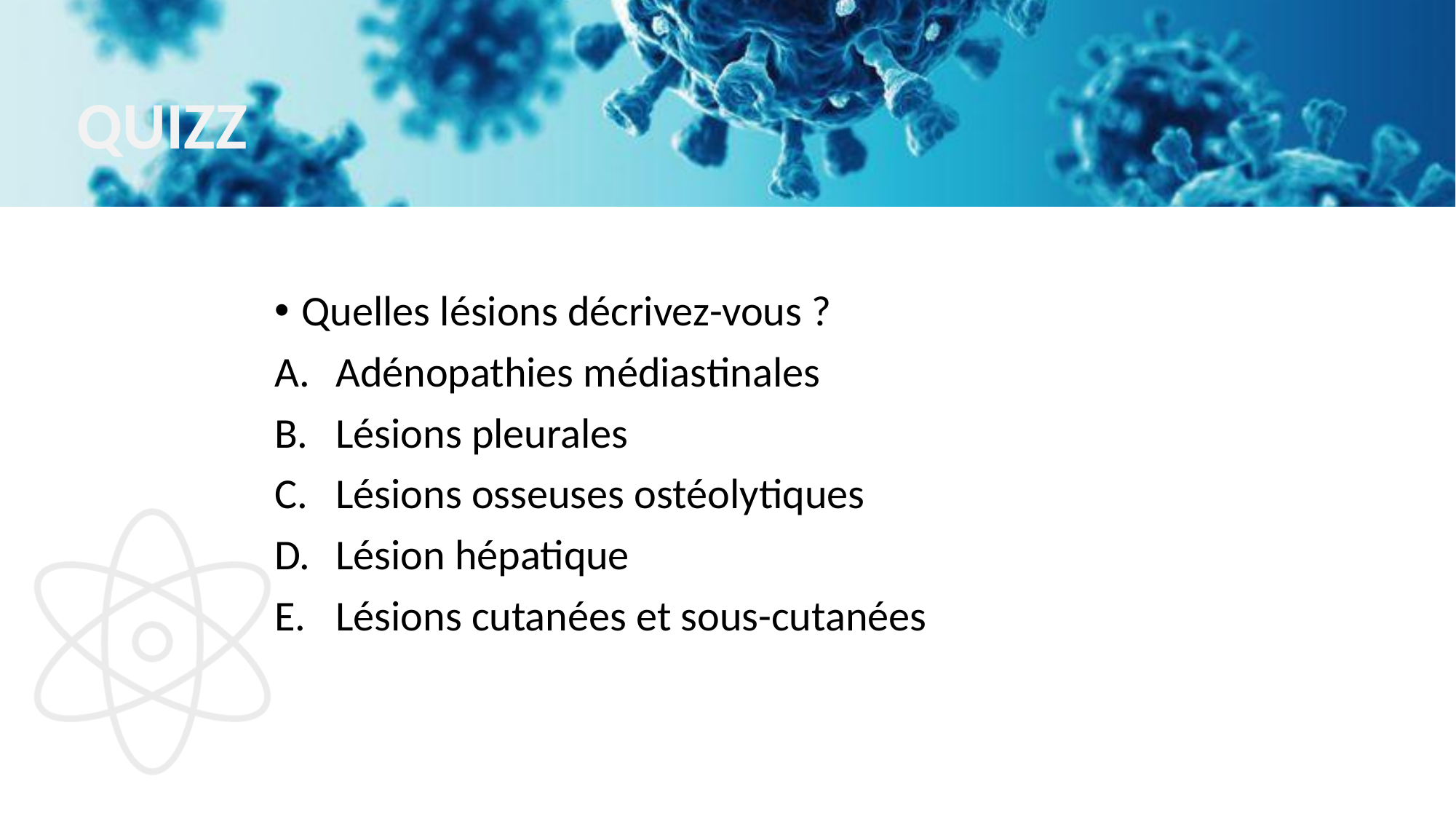

# QUIZZ

Quelles lésions décrivez-vous ?
Adénopathies médiastinales
Lésions pleurales
Lésions osseuses ostéolytiques
Lésion hépatique
Lésions cutanées et sous-cutanées